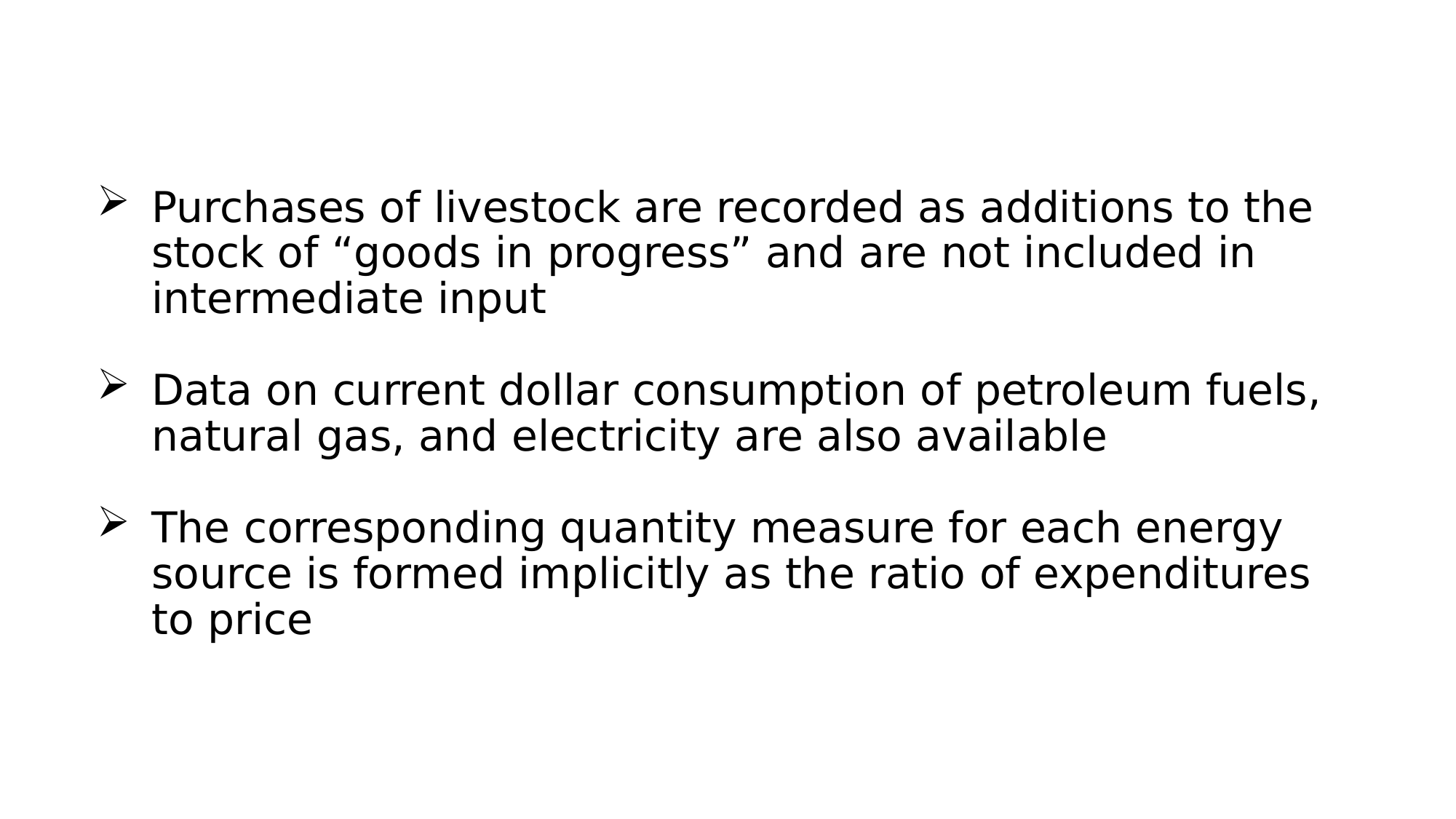

Purchases of livestock are recorded as additions to the stock of “goods in progress” and are not included in intermediate input

Data on current dollar consumption of petroleum fuels, natural gas, and electricity are also available

The corresponding quantity measure for each energy source is formed implicitly as the ratio of expenditures to price